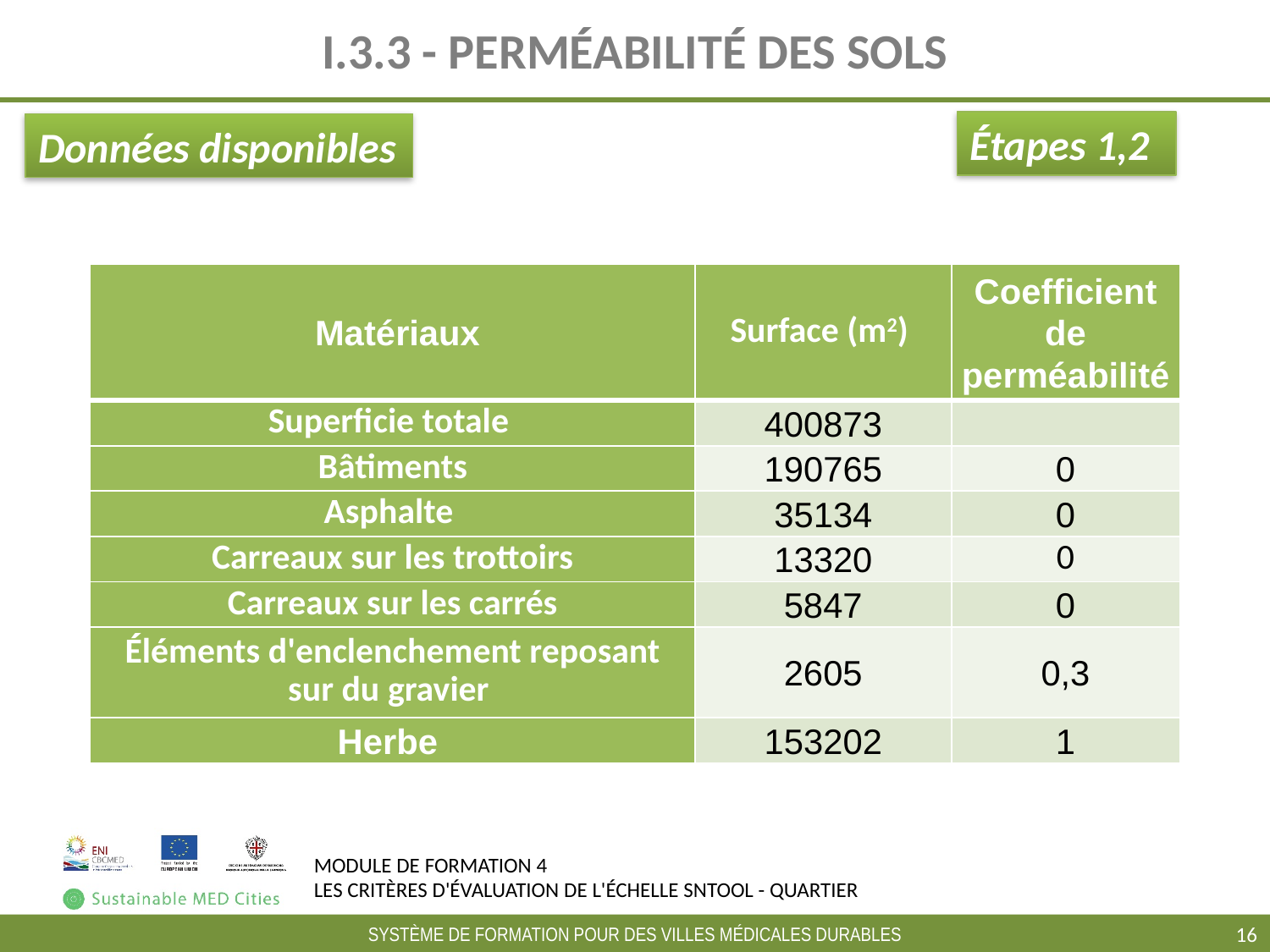

# I.3.3 - PERMÉABILITÉ DES SOLS
Étapes 1,2
Données disponibles
| Matériaux | Surface (m2) | Coefficient de perméabilité |
| --- | --- | --- |
| Superficie totale | 400873 |  |
| Bâtiments | 190765 | 0 |
| Asphalte | 35134 | 0 |
| Carreaux sur les trottoirs | 13320 | 0 |
| Carreaux sur les carrés | 5847 | 0 |
| Éléments d'enclenchement reposant sur du gravier | 2605 | 0,3 |
| Herbe | 153202 | 1 |
16